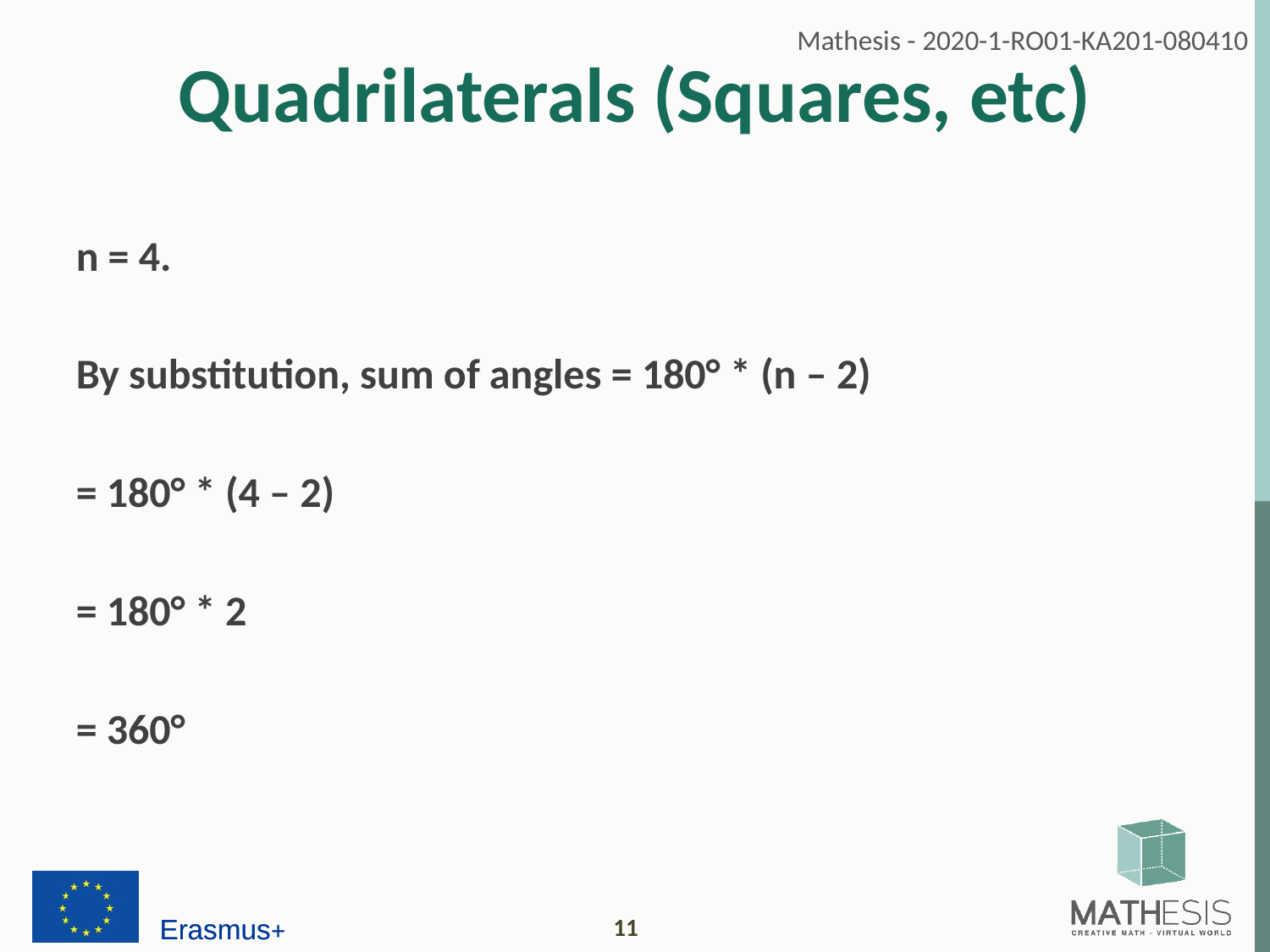

# Quadrilaterals (Squares, etc)
n = 4.

By substitution, sum of angles = 180° * (n – 2)

= 180° * (4 – 2)

= 180° * 2

= 360°